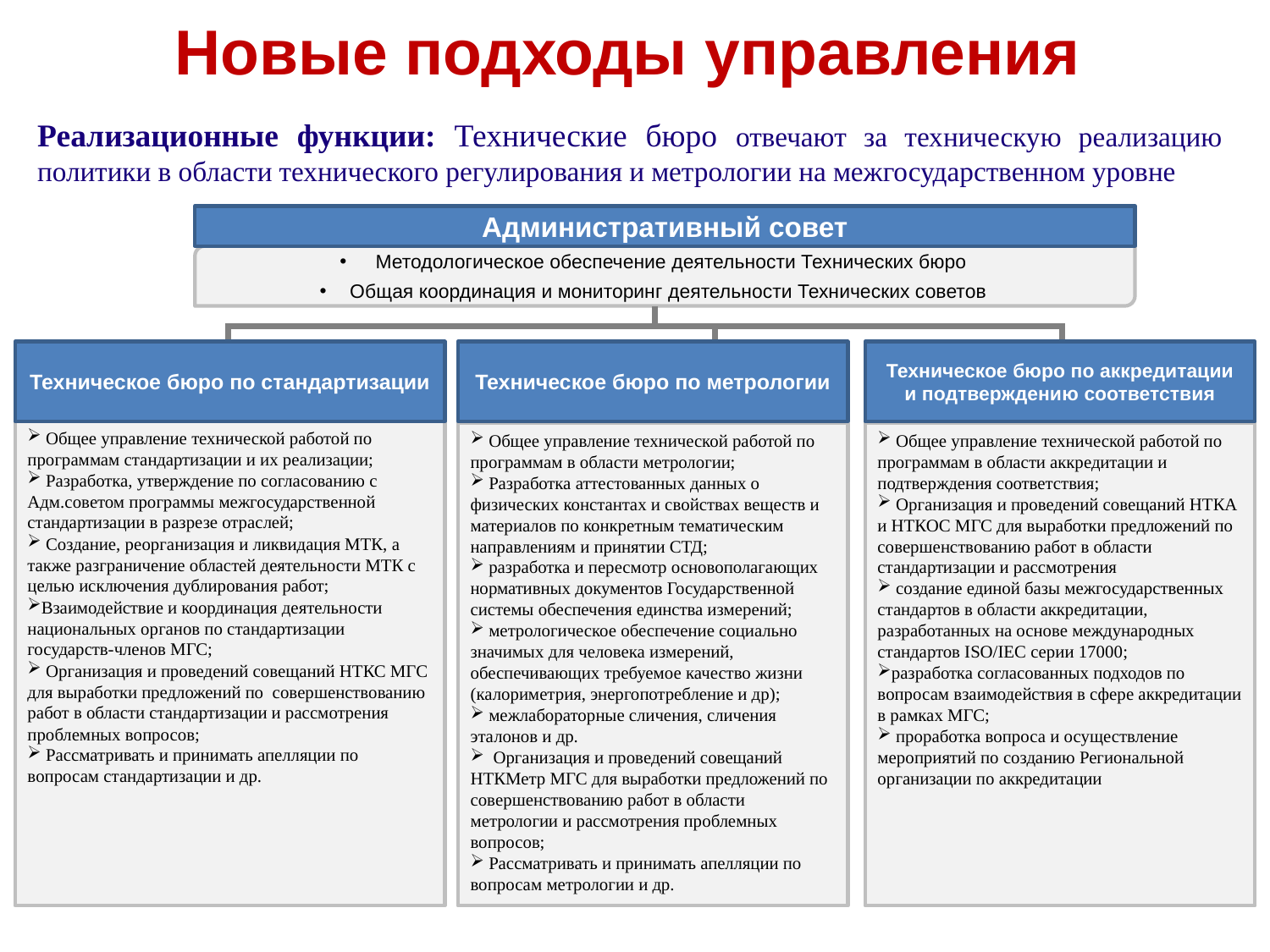

Новые подходы управления
Реализационные функции: Технические бюро отвечают за техническую реализацию политики в области технического регулирования и метрологии на межгосударственном уровне
Административный совет
 Методологическое обеспечение деятельности Технических бюро

Общая координация и мониторинг деятельности Технических советов
Техническое бюро по стандартизации
Техническое бюро по метрологии
Техническое бюро по аккредитации и подтверждению соответствия
 Общее управление технической работой по программам стандартизации и их реализации;
 Разработка, утверждение по согласованию с Адм.советом программы межгосударственной стандартизации в разрезе отраслей;
 Создание, реорганизация и ликвидация МТК, а также разграничение областей деятельности МТК с целью исключения дублирования работ;
Взаимодействие и координация деятельности национальных органов по стандартизации государств-членов МГС;
 Организация и проведений совещаний НТКС МГС для выработки предложений по  совершенствованию работ в области стандартизации и рассмотрения проблемных вопросов;
 Рассматривать и принимать апелляции по вопросам стандартизации и др.
 Общее управление технической работой по программам в области метрологии;
 Разработка аттестованных данных о физических константах и свойствах веществ и материалов по конкретным тематическим направлениям и принятии СТД;
 разработка и пересмотр основополагающих нормативных документов Государственной системы обеспечения единства измерений;
 метрологическое обеспечение социально значимых для человека измерений, обеспечивающих требуемое качество жизни (калориметрия, энергопотребление и др);
 межлабораторные сличения, сличения эталонов и др.
  Организация и проведений совещаний НТКМетр МГС для выработки предложений по  совершенствованию работ в области метрологии и рассмотрения проблемных вопросов;
 Рассматривать и принимать апелляции по вопросам метрологии и др.
 Общее управление технической работой по программам в области аккредитации и подтверждения соответствия;
 Организация и проведений совещаний НТКА и НТКОС МГС для выработки предложений по  совершенствованию работ в области стандартизации и рассмотрения
 создание единой базы межгосударственных стандартов в области аккредитации, разработанных на основе международных стандартов ISO/IEC серии 17000;
разработка согласованных подходов по вопросам взаимодействия в сфере аккредитации в рамках МГС;
 проработка вопроса и осуществление мероприятий по созданию Региональной организации по аккредитации